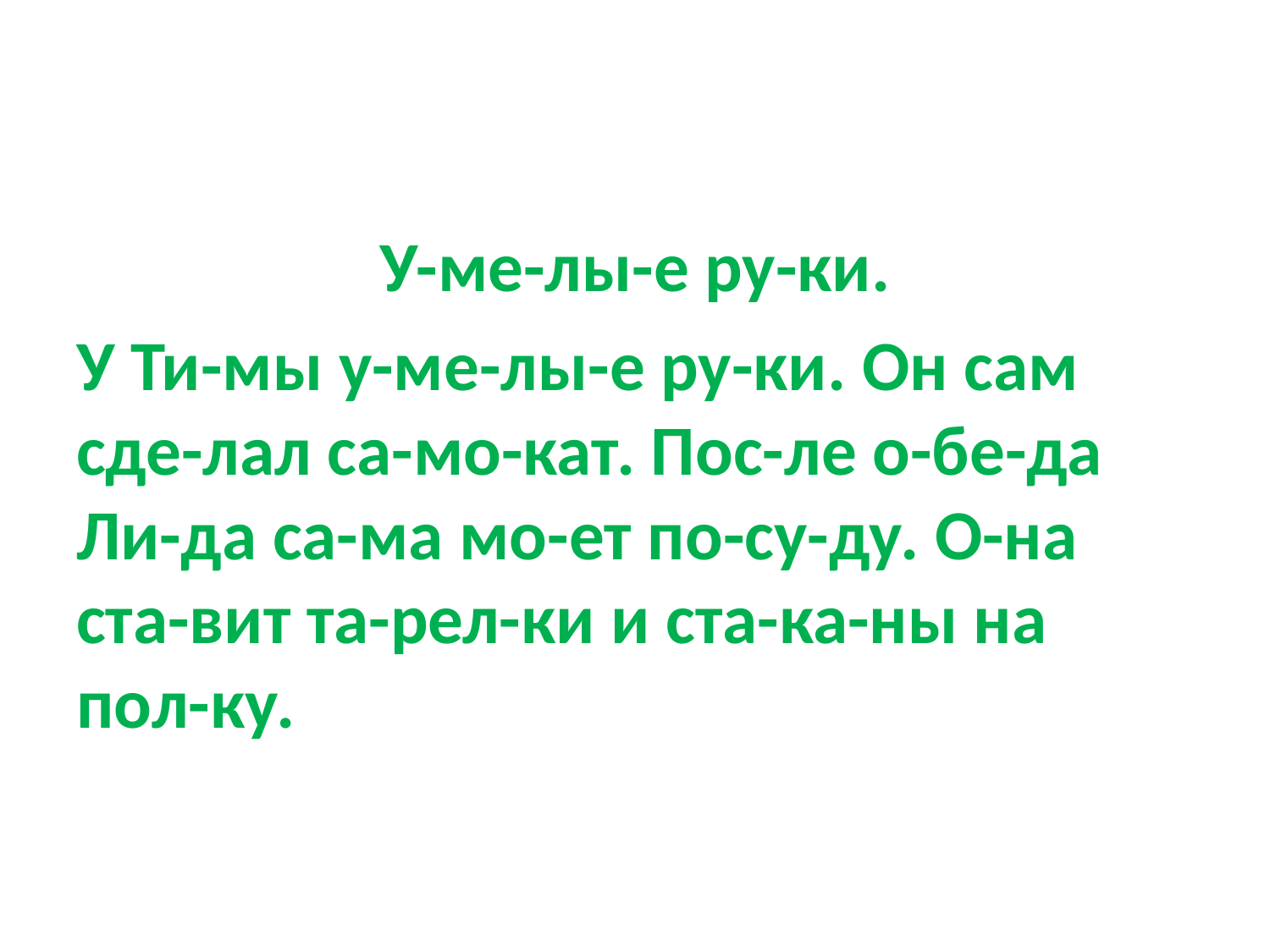

#

У-ме-лы-е ру-ки.
У Ти-мы у-ме-лы-е ру-ки. Он сам сде-лал са-мо-кат. Пос-ле о-бе-да Ли-да са-ма мо-ет по-су-ду. О-на ста-вит та-рел-ки и ста-ка-ны на пол-ку.